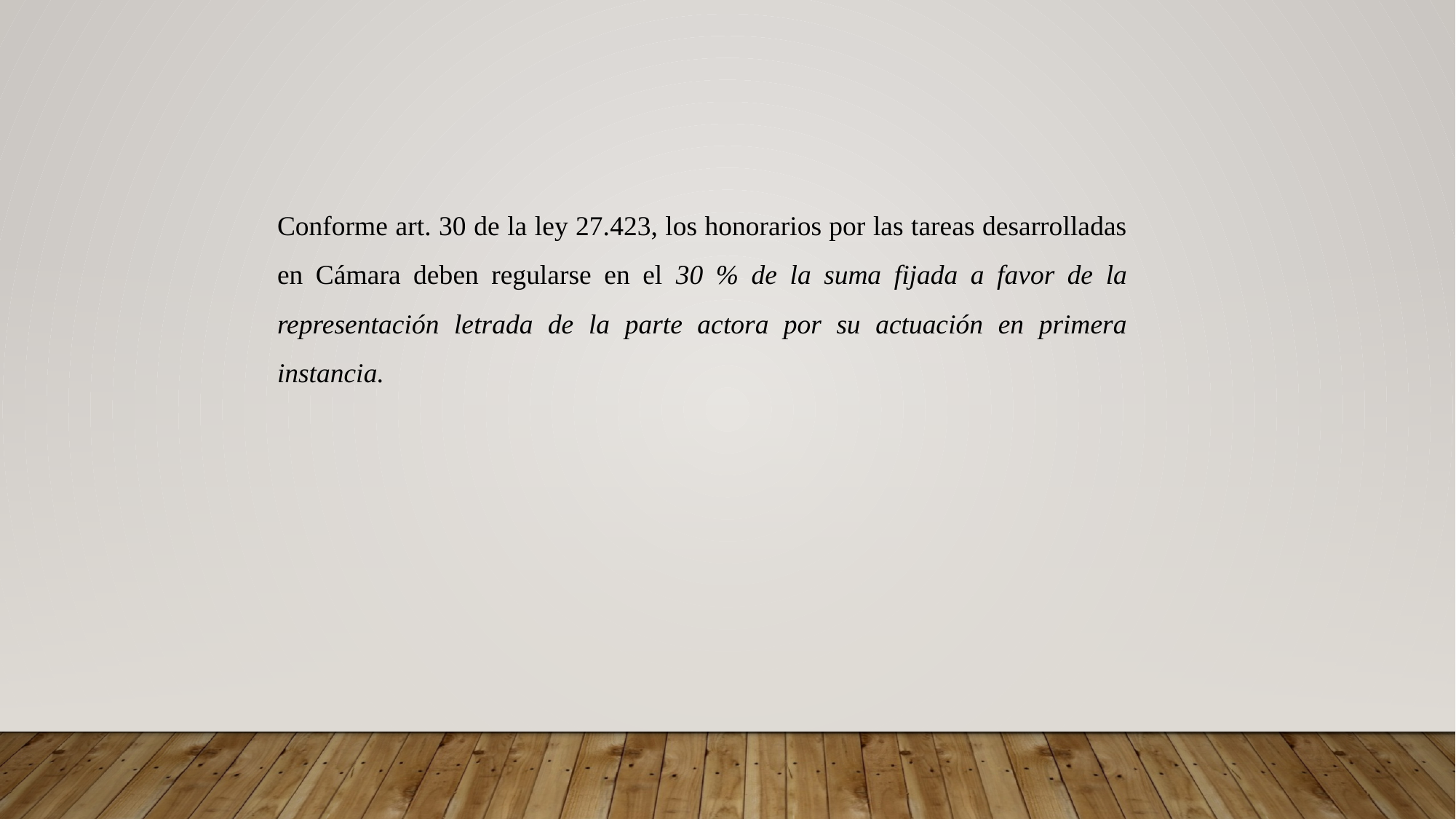

Conforme art. 30 de la ley 27.423, los honorarios por las tareas desarrolladas en Cámara deben regularse en el 30 % de la suma fijada a favor de la representación letrada de la parte actora por su actuación en primera instancia.